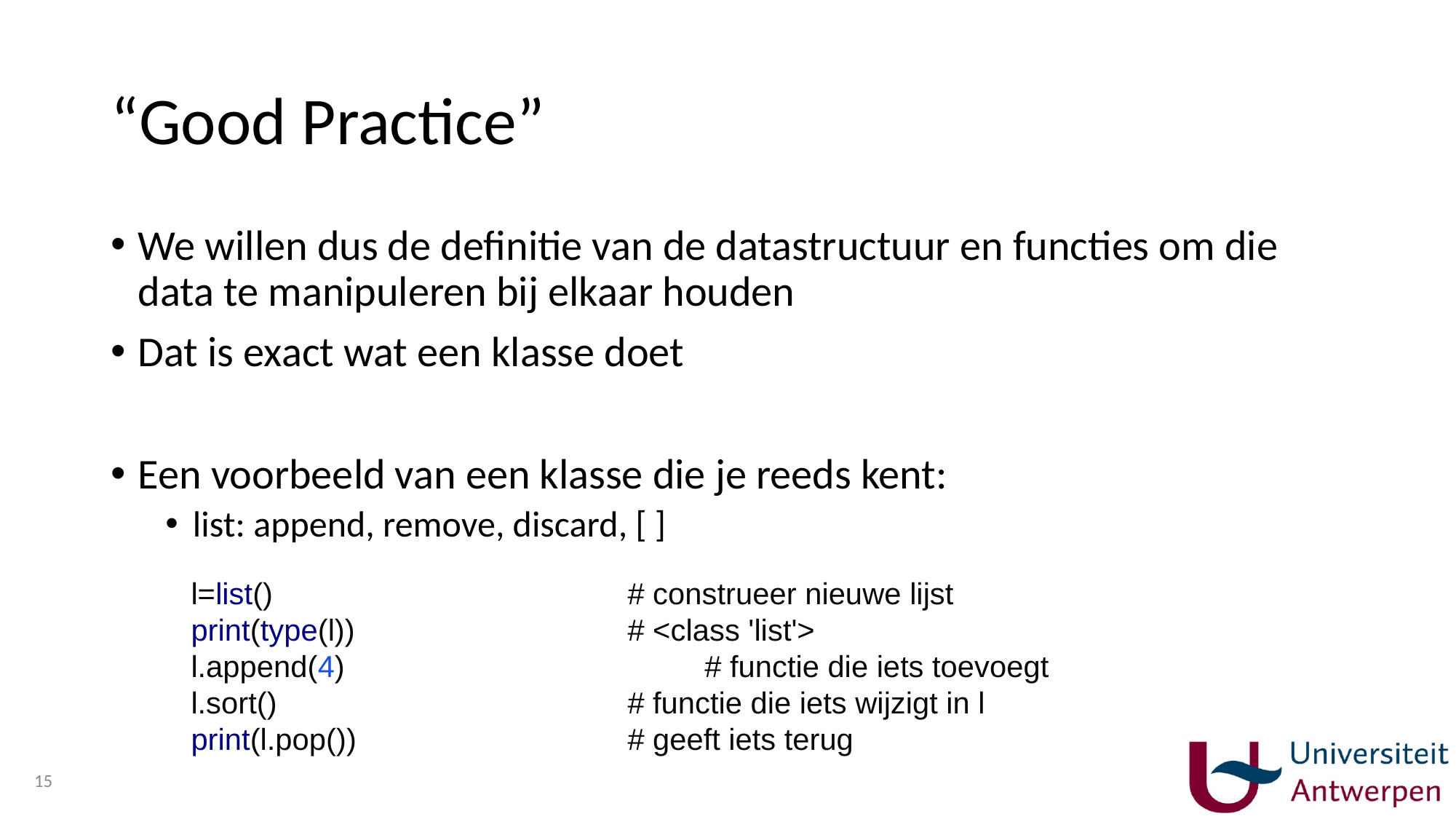

# “Good Practice”
We willen dus de definitie van de datastructuur en functies om die data te manipuleren bij elkaar houden
Dat is exact wat een klasse doet

Een voorbeeld van een klasse die je reeds kent:
list: append, remove, discard, [ ]
l=list()				# construeer nieuwe lijst
print(type(l))			# <class 'list'>
l.append(4)                                           # functie die iets toevoegt
l.sort()				# functie die iets wijzigt in l
print(l.pop())			# geeft iets terug
15